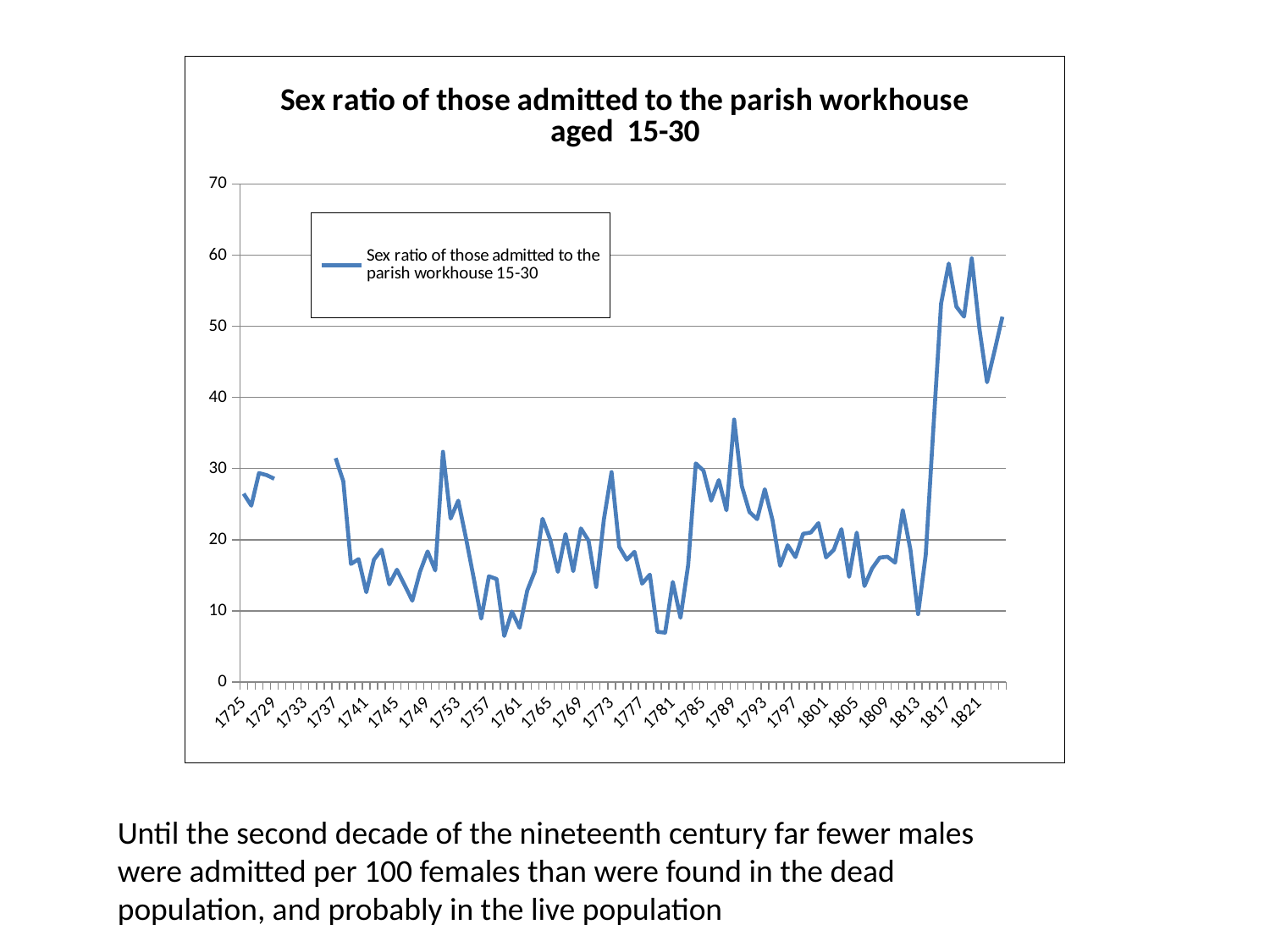

### Chart: Sex ratio of those admitted to the parish workhouse aged  15-30

| Category | Sex ratio of those admitted to the parish workhouse 15-30 |
|---|---|
| 1725 | 26.470588235294116 |
| 1726 | 24.793388429752095 |
| 1727 | 29.36507936507929 |
| 1728 | 29.081632653061064 |
| 1729 | 28.571428571428573 |
| 1730 | None |
| 1731 | None |
| 1732 | None |
| 1733 | None |
| 1734 | None |
| 1735 | None |
| 1736 | None |
| 1737 | 31.46067415730327 |
| 1738 | 28.225806451612904 |
| 1739 | 16.595744680850967 |
| 1740 | 17.272727272727032 |
| 1741 | 12.618296529968454 |
| 1742 | 17.2 |
| 1743 | 18.60465116279083 |
| 1744 | 13.725490196078432 |
| 1745 | 15.789473684210481 |
| 1746 | 13.636363636363637 |
| 1747 | 11.428571428571372 |
| 1748 | 15.476190476190473 |
| 1749 | 18.348623853210917 |
| 1750 | 15.677966101694915 |
| 1751 | 32.352941176470544 |
| 1752 | 22.97297297297285 |
| 1753 | 25.490196078431225 |
| 1754 | 20.238095238095227 |
| 1755 | 14.705882352941176 |
| 1756 | 8.917197452229303 |
| 1757 | 14.857142857142927 |
| 1758 | 14.482758620689674 |
| 1759 | 6.474820143884903 |
| 1760 | 9.909909909909972 |
| 1761 | 7.6271186440677585 |
| 1762 | 12.857142857142927 |
| 1763 | 15.568862275449106 |
| 1764 | 22.94117647058819 |
| 1765 | 20.0 |
| 1766 | 15.483870967741936 |
| 1767 | 20.79646017699113 |
| 1768 | 15.584415584415583 |
| 1769 | 21.590909090909086 |
| 1770 | 19.871794871794872 |
| 1771 | 13.372093023255816 |
| 1772 | 22.86821705426349 |
| 1773 | 29.508196721311474 |
| 1774 | 19.011406844106464 |
| 1775 | 17.1806167400881 |
| 1776 | 18.297872340425528 |
| 1777 | 13.833992094861674 |
| 1778 | 15.087719298245668 |
| 1779 | 7.058823529411765 |
| 1780 | 6.944444444444446 |
| 1781 | 14.068441064638783 |
| 1782 | 9.036144578313275 |
| 1783 | 16.41337386018237 |
| 1784 | 30.726256983240223 |
| 1785 | 29.700272479563896 |
| 1786 | 25.49800796812749 |
| 1787 | 28.384279475982527 |
| 1788 | 24.137931034482857 |
| 1789 | 36.89320388349515 |
| 1790 | 27.54237288135577 |
| 1791 | 23.902439024390127 |
| 1792 | 22.88557213930339 |
| 1793 | 27.093596059113214 |
| 1794 | 22.797927461139896 |
| 1795 | 16.33663366336629 |
| 1796 | 19.23076923076905 |
| 1797 | 17.55725190839703 |
| 1798 | 20.83333333333319 |
| 1799 | 21.014492753623188 |
| 1800 | 22.33502538071066 |
| 1801 | 17.514124293785287 |
| 1802 | 18.571428571428573 |
| 1803 | 21.48148148148148 |
| 1804 | 14.782608695652169 |
| 1805 | 21.0 |
| 1806 | 13.492063492063492 |
| 1807 | 15.972222222222268 |
| 1808 | 17.482517482517373 |
| 1809 | 17.60563380281689 |
| 1810 | 16.783216783216783 |
| 1811 | 24.161073825503326 |
| 1812 | 18.617021276595743 |
| 1813 | 9.550561797752808 |
| 1814 | 17.880794701986726 |
| 1815 | 35.714285714285715 |
| 1816 | 53.205128205128446 |
| 1817 | 58.82352941176447 |
| 1818 | 52.76073619631919 |
| 1819 | 51.363636363636104 |
| 1820 | 59.55056179775259 |
| 1821 | 49.70059880239521 |
| 1822 | 42.14285714285715 |
| 1823 | 46.66666666666637 |
| 1824 | 51.35135135135116 |
Until the second decade of the nineteenth century far fewer males were admitted per 100 females than were found in the dead population, and probably in the live population